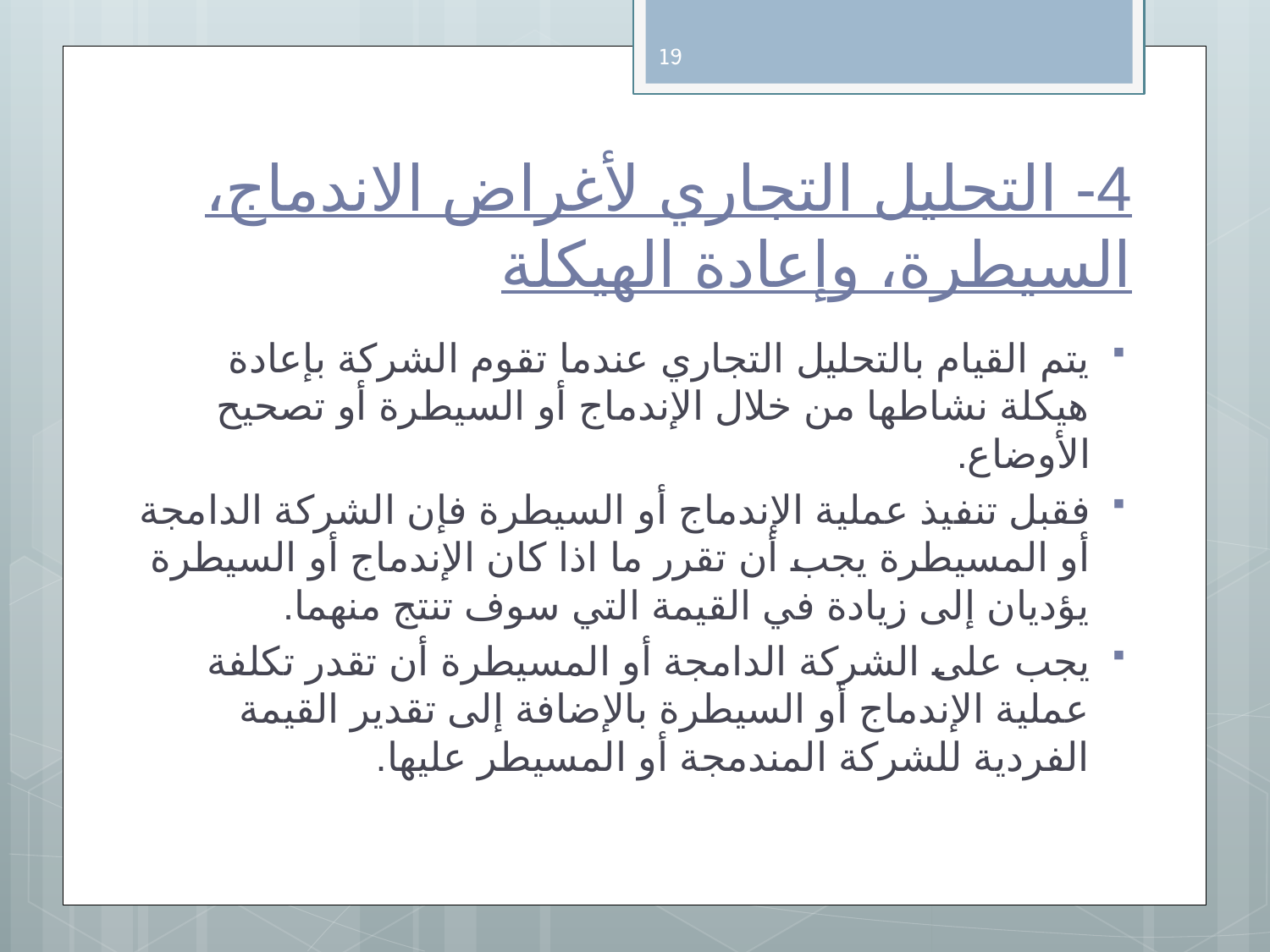

19
# 4- التحليل التجاري لأغراض الاندماج، السيطرة، وإعادة الهيكلة
يتم القيام بالتحليل التجاري عندما تقوم الشركة بإعادة هيكلة نشاطها من خلال الإندماج أو السيطرة أو تصحيح الأوضاع.
فقبل تنفيذ عملية الإندماج أو السيطرة فإن الشركة الدامجة أو المسيطرة يجب أن تقرر ما اذا كان الإندماج أو السيطرة يؤديان إلى زيادة في القيمة التي سوف تنتج منهما.
يجب على الشركة الدامجة أو المسيطرة أن تقدر تكلفة عملية الإندماج أو السيطرة بالإضافة إلى تقدير القيمة الفردية للشركة المندمجة أو المسيطر عليها.